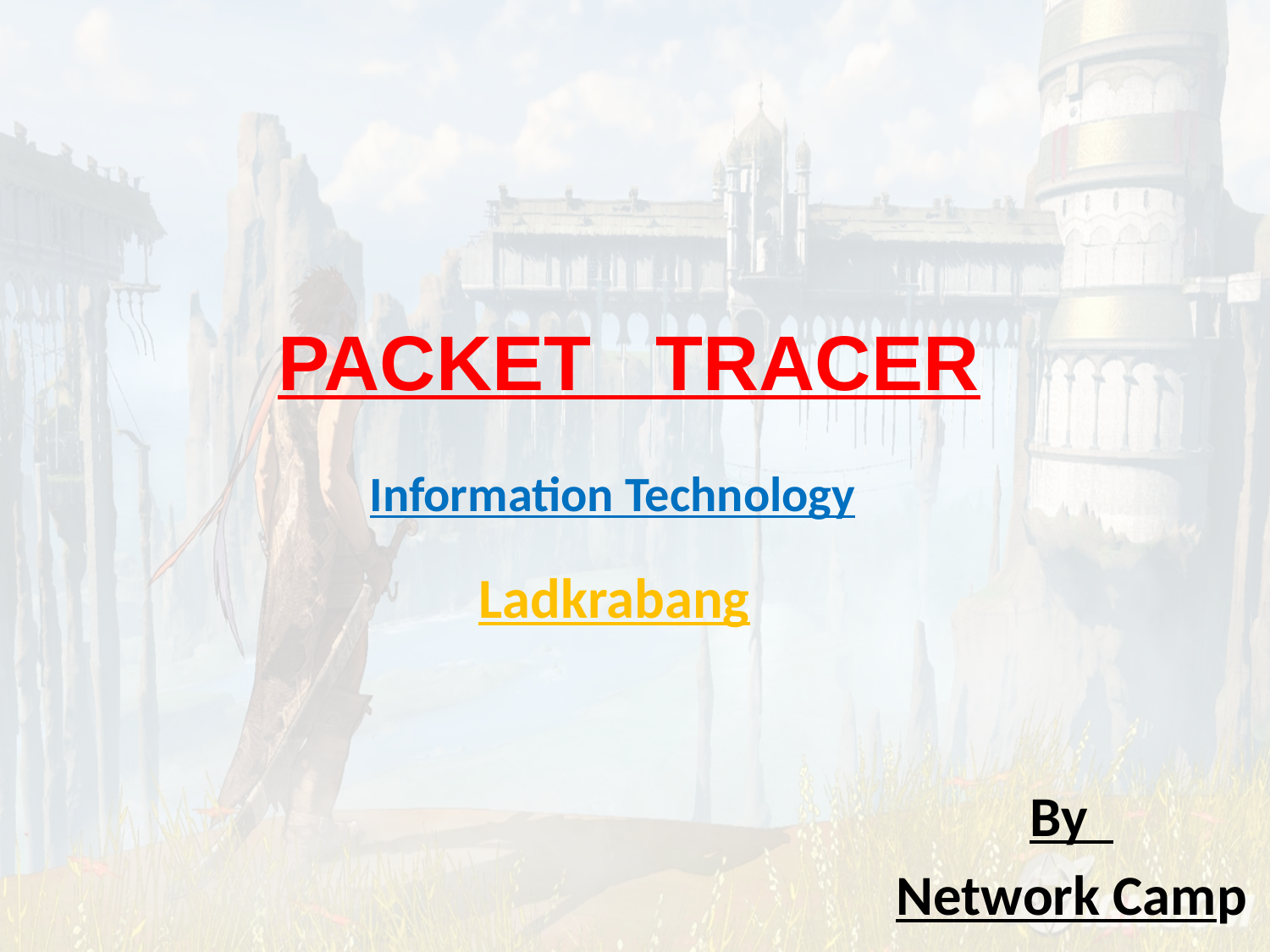

# PACKET   TRACER
Information Technology
Ladkrabang
By
Network Camp